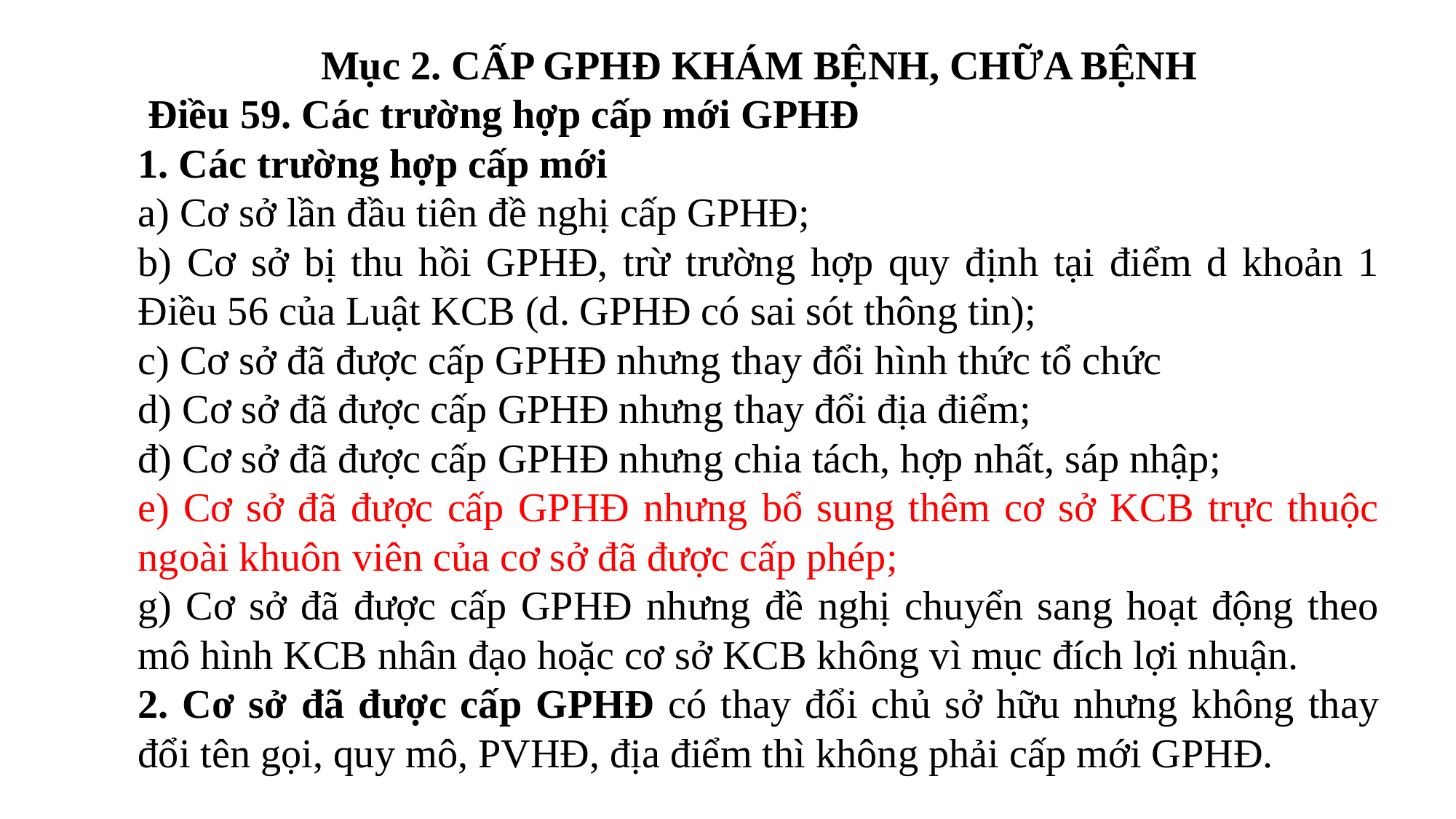

Mục 2. CẤP GPHĐ KHÁM BỆNH, CHỮA BỆNH
 Điều 59. Các trường hợp cấp mới GPHĐ
1. Các trường hợp cấp mới
a) Cơ sở lần đầu tiên đề nghị cấp GPHĐ;
b) Cơ sở bị thu hồi GPHĐ, trừ trường hợp quy định tại điểm d khoản 1 Điều 56 của Luật KCB (d. GPHĐ có sai sót thông tin);
c) Cơ sở đã được cấp GPHĐ nhưng thay đổi hình thức tổ chức
d) Cơ sở đã được cấp GPHĐ nhưng thay đổi địa điểm;
đ) Cơ sở đã được cấp GPHĐ nhưng chia tách, hợp nhất, sáp nhập;
e) Cơ sở đã được cấp GPHĐ nhưng bổ sung thêm cơ sở KCB trực thuộc ngoài khuôn viên của cơ sở đã được cấp phép;
g) Cơ sở đã được cấp GPHĐ nhưng đề nghị chuyển sang hoạt động theo mô hình KCB nhân đạo hoặc cơ sở KCB không vì mục đích lợi nhuận.
2. Cơ sở đã được cấp GPHĐ có thay đổi chủ sở hữu nhưng không thay đổi tên gọi, quy mô, PVHĐ, địa điểm thì không phải cấp mới GPHĐ.